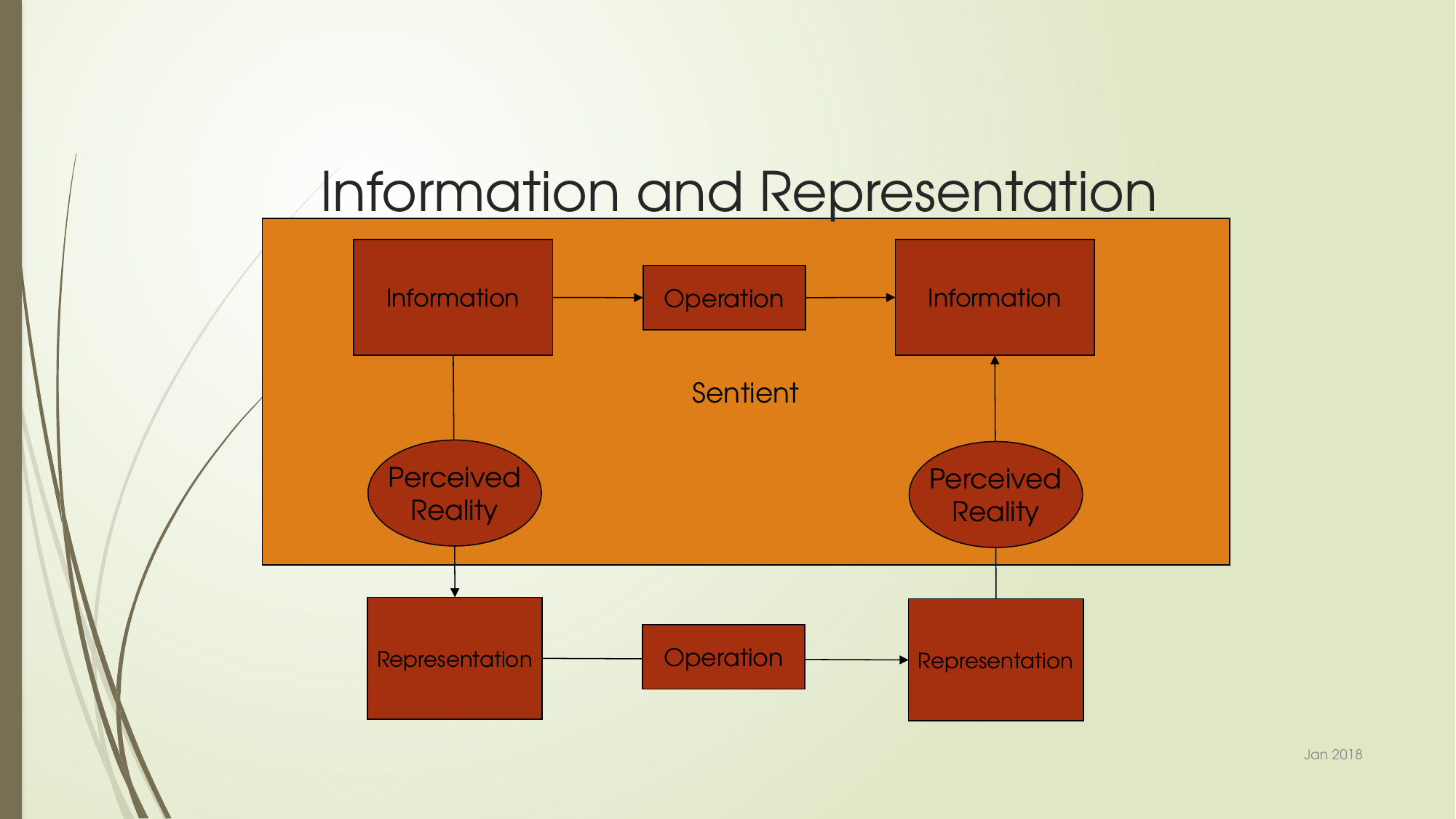

# Information and Representation
Sentient
Information
Information
Operation
Perceived
Reality
Perceived
Reality
Representation
Representation
Operation
Jan 2018